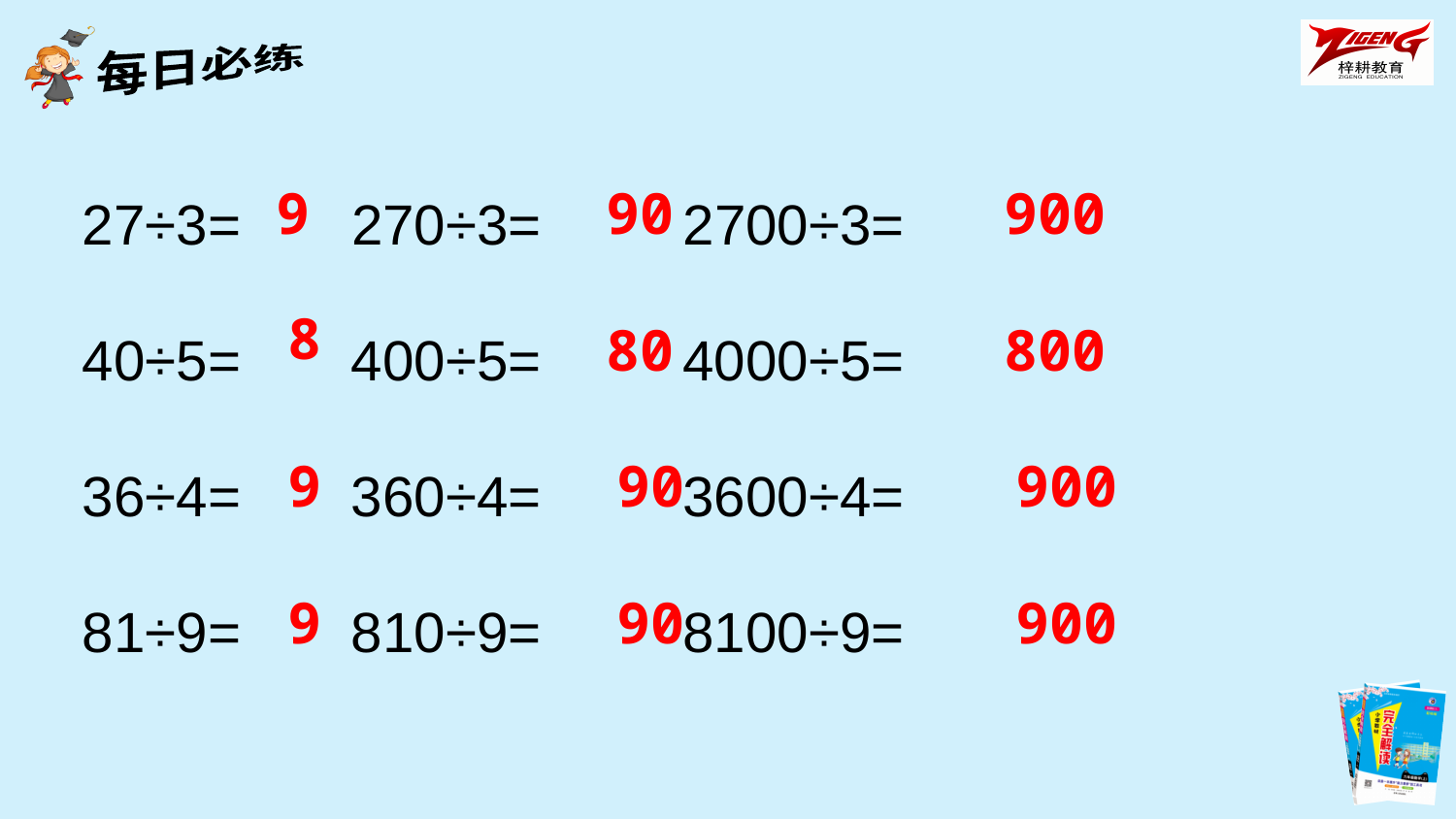

27÷3=       270÷3=         2700÷3=
40÷5=       400÷5=         4000÷5=
36÷4=       360÷4=         3600÷4=
81÷9=       810÷9=         8100÷9=
9
90
900
8
80
800
9
90
900
9
90
900